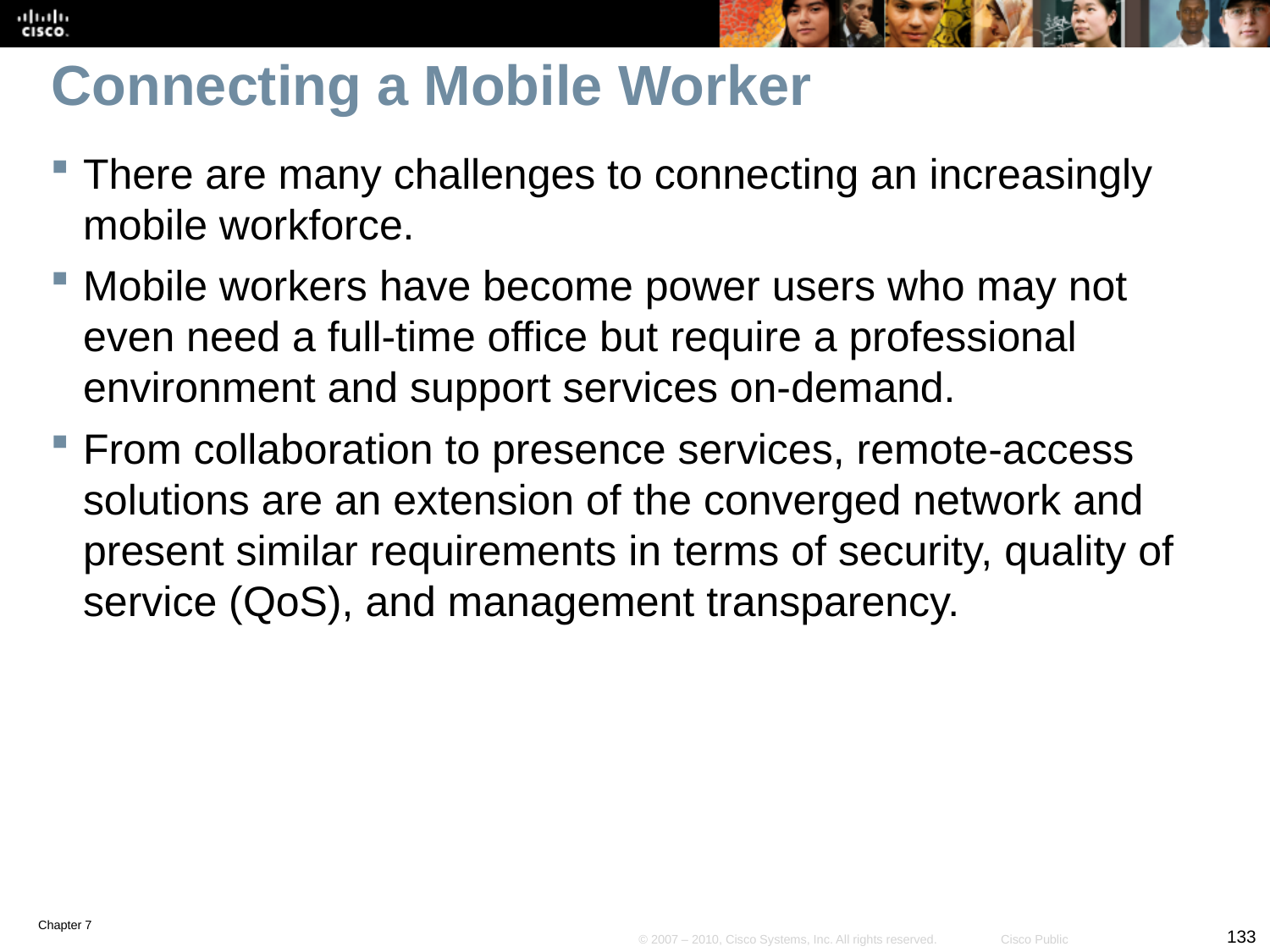

# Connecting a Mobile Worker
There are many challenges to connecting an increasingly mobile workforce.
Mobile workers have become power users who may not even need a full-time office but require a professional environment and support services on-demand.
From collaboration to presence services, remote-access solutions are an extension of the converged network and present similar requirements in terms of security, quality of service (QoS), and management transparency.